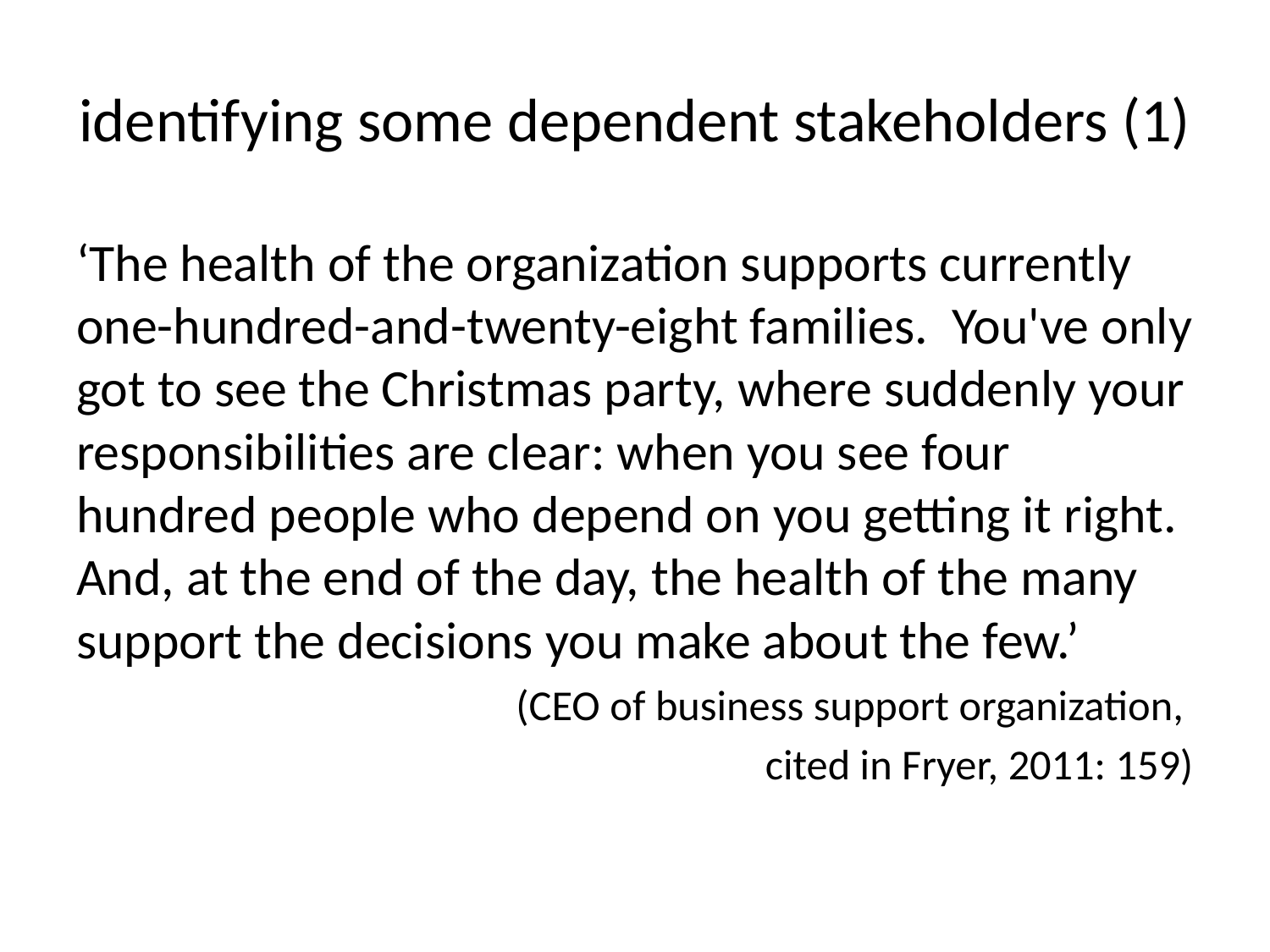

# identifying some dependent stakeholders (1)
‘The health of the organization supports currently one-hundred-and-twenty-eight families.  You've only got to see the Christmas party, where suddenly your responsibilities are clear: when you see four hundred people who depend on you getting it right. And, at the end of the day, the health of the many support the decisions you make about the few.’
(CEO of business support organization,
cited in Fryer, 2011: 159)